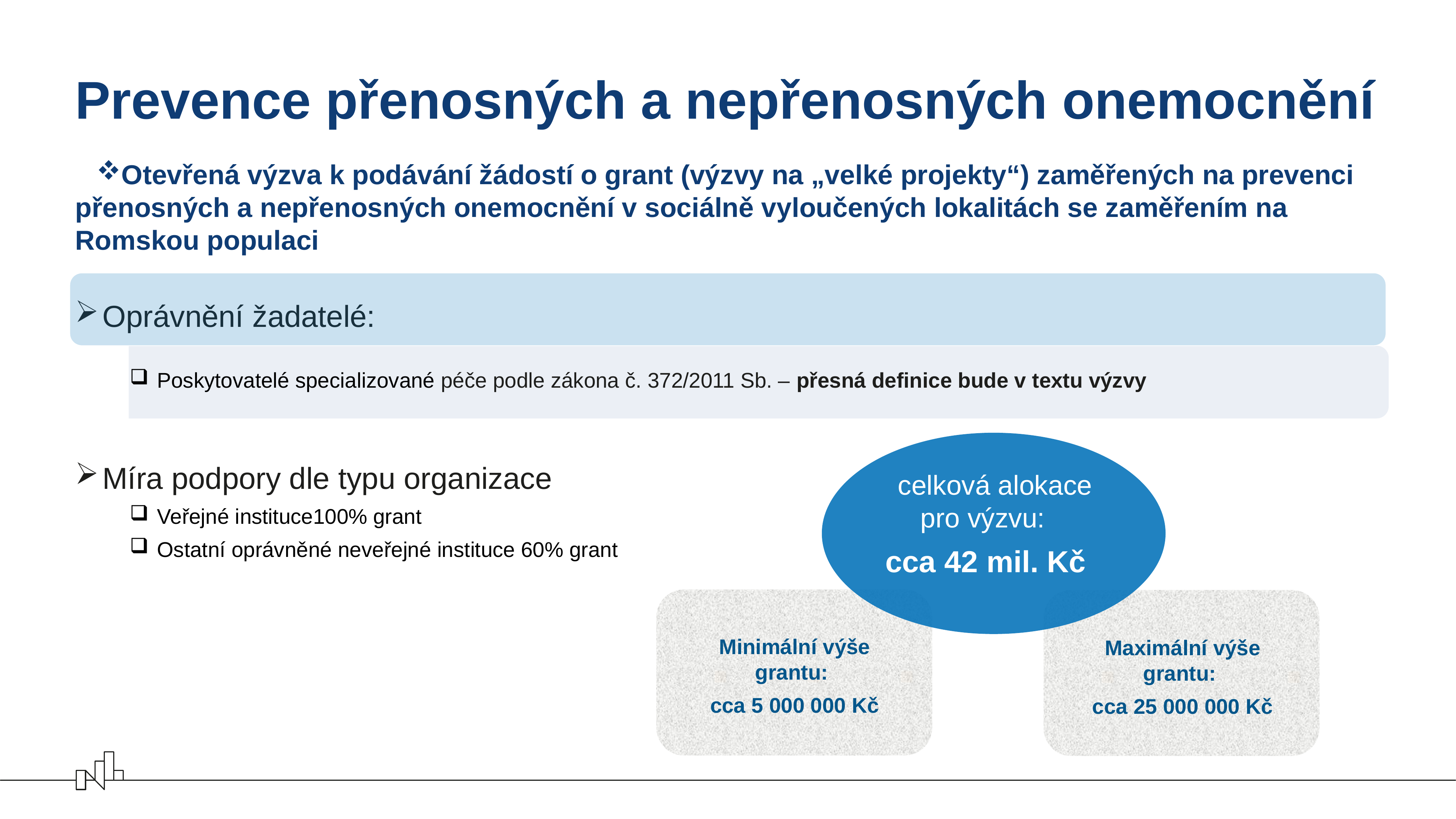

# Prevence přenosných a nepřenosných onemocnění
Otevřená výzva k podávání žádostí o grant (výzvy na „velké projekty“) zaměřených na prevenci přenosných a nepřenosných onemocnění v sociálně vyloučených lokalitách se zaměřením na Romskou populaci

Oprávnění žadatelé:

Poskytovatelé specializované péče podle zákona č. 372/2011 Sb. – přesná definice bude v textu výzvy

Míra podpory dle typu organizace
Veřejné instituce100% grant
Ostatní oprávněné neveřejné instituce 60% grant

     celková alokace
        pro výzvu:

   cca 42 mil. Kč

Minimální výše grantu:
cca 5 000 000 Kč
Maximální výše grantu:
cca 25 000 000 Kč